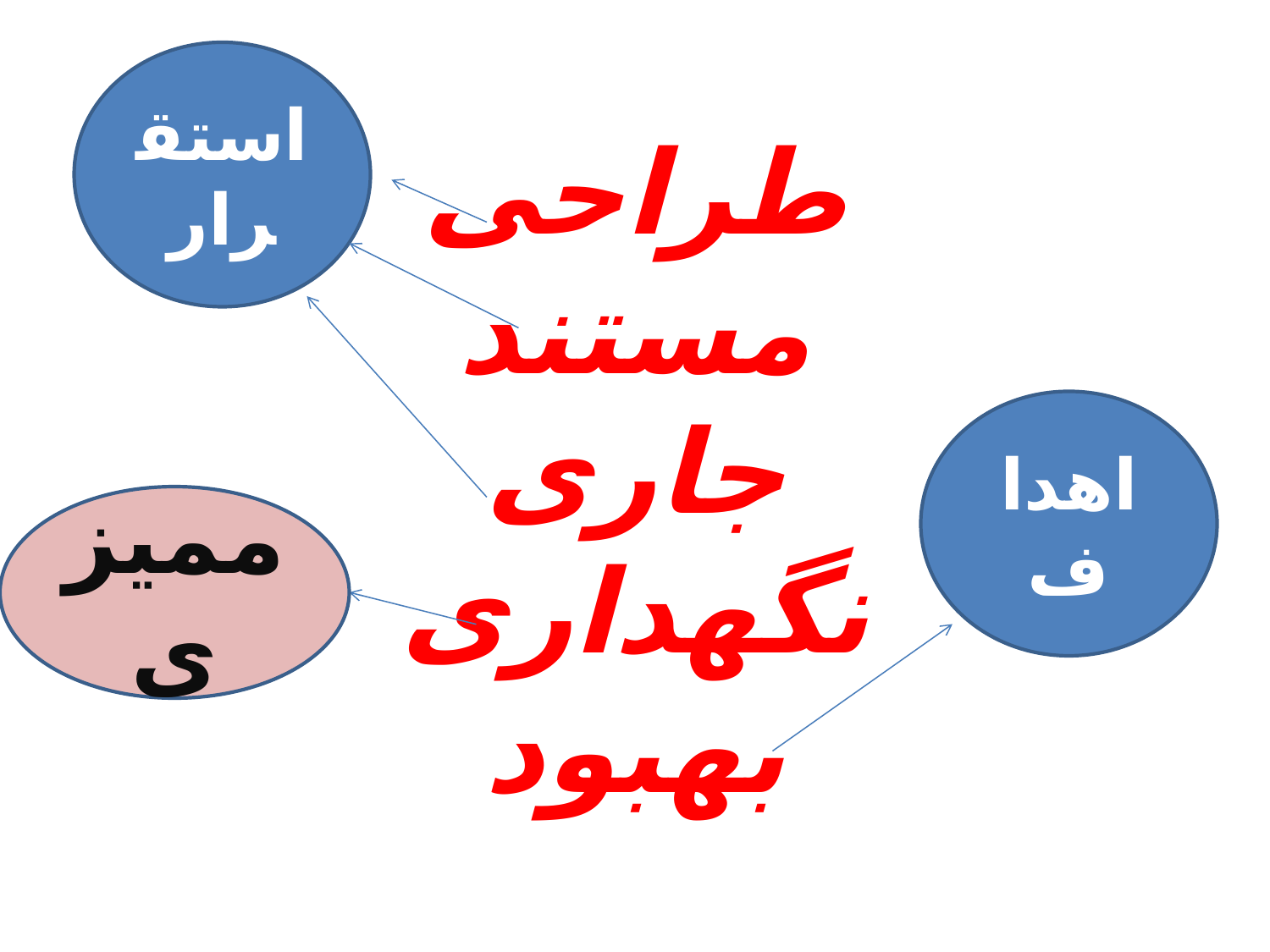

# طراحی مستند جاری نگهداری بهبود
استقرار
اهداف
ممیزی